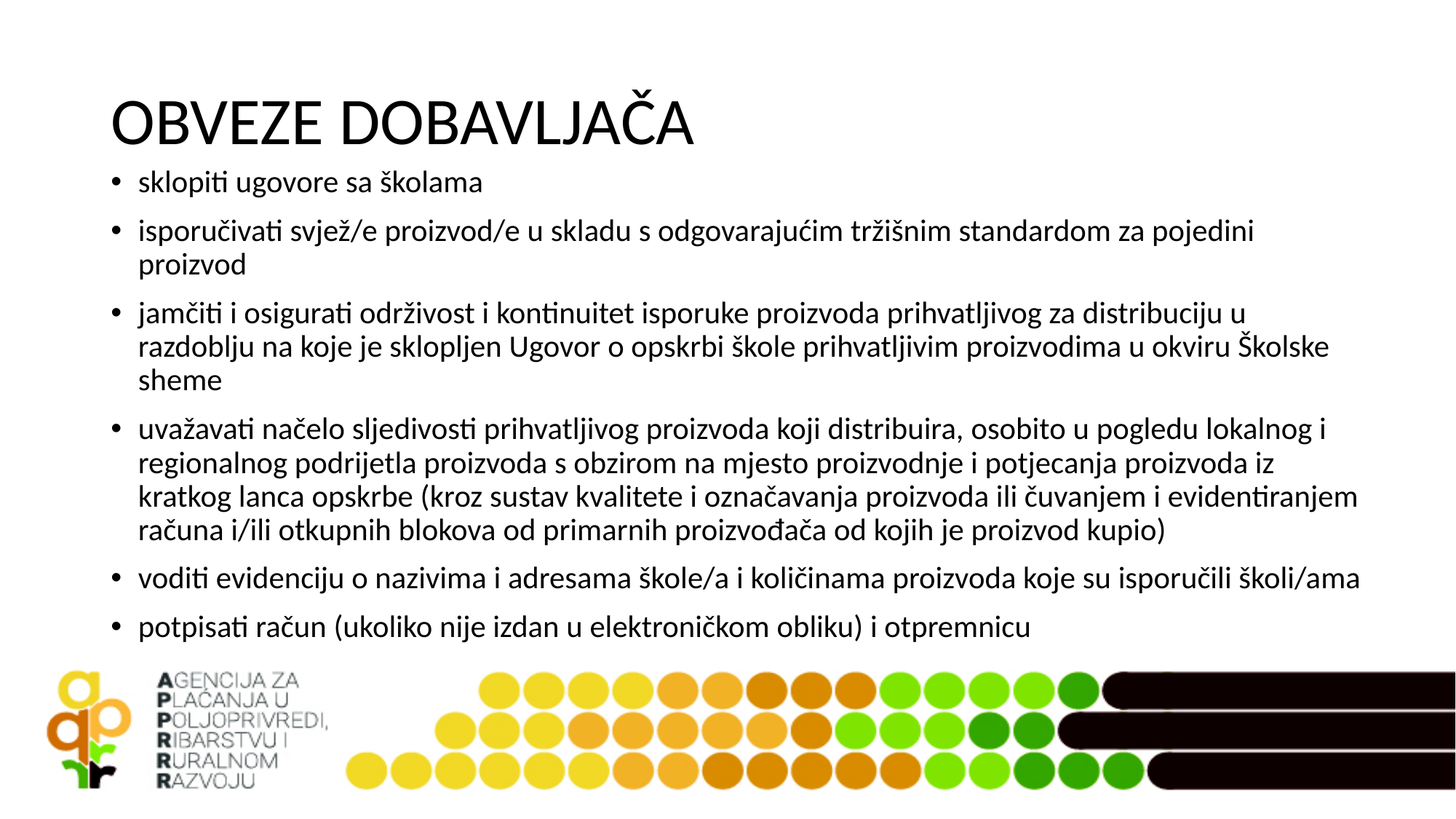

# OBVEZE DOBAVLJAČA
sklopiti ugovore sa školama
isporučivati svjež/e proizvod/e u skladu s odgovarajućim tržišnim standardom za pojedini proizvod
jamčiti i osigurati održivost i kontinuitet isporuke proizvoda prihvatljivog za distribuciju u razdoblju na koje je sklopljen Ugovor o opskrbi škole prihvatljivim proizvodima u okviru Školske sheme
uvažavati načelo sljedivosti prihvatljivog proizvoda koji distribuira, osobito u pogledu lokalnog i regionalnog podrijetla proizvoda s obzirom na mjesto proizvodnje i potjecanja proizvoda iz kratkog lanca opskrbe (kroz sustav kvalitete i označavanja proizvoda ili čuvanjem i evidentiranjem računa i/ili otkupnih blokova od primarnih proizvođača od kojih je proizvod kupio)
voditi evidenciju o nazivima i adresama škole/a i količinama proizvoda koje su isporučili školi/ama
potpisati račun (ukoliko nije izdan u elektroničkom obliku) i otpremnicu